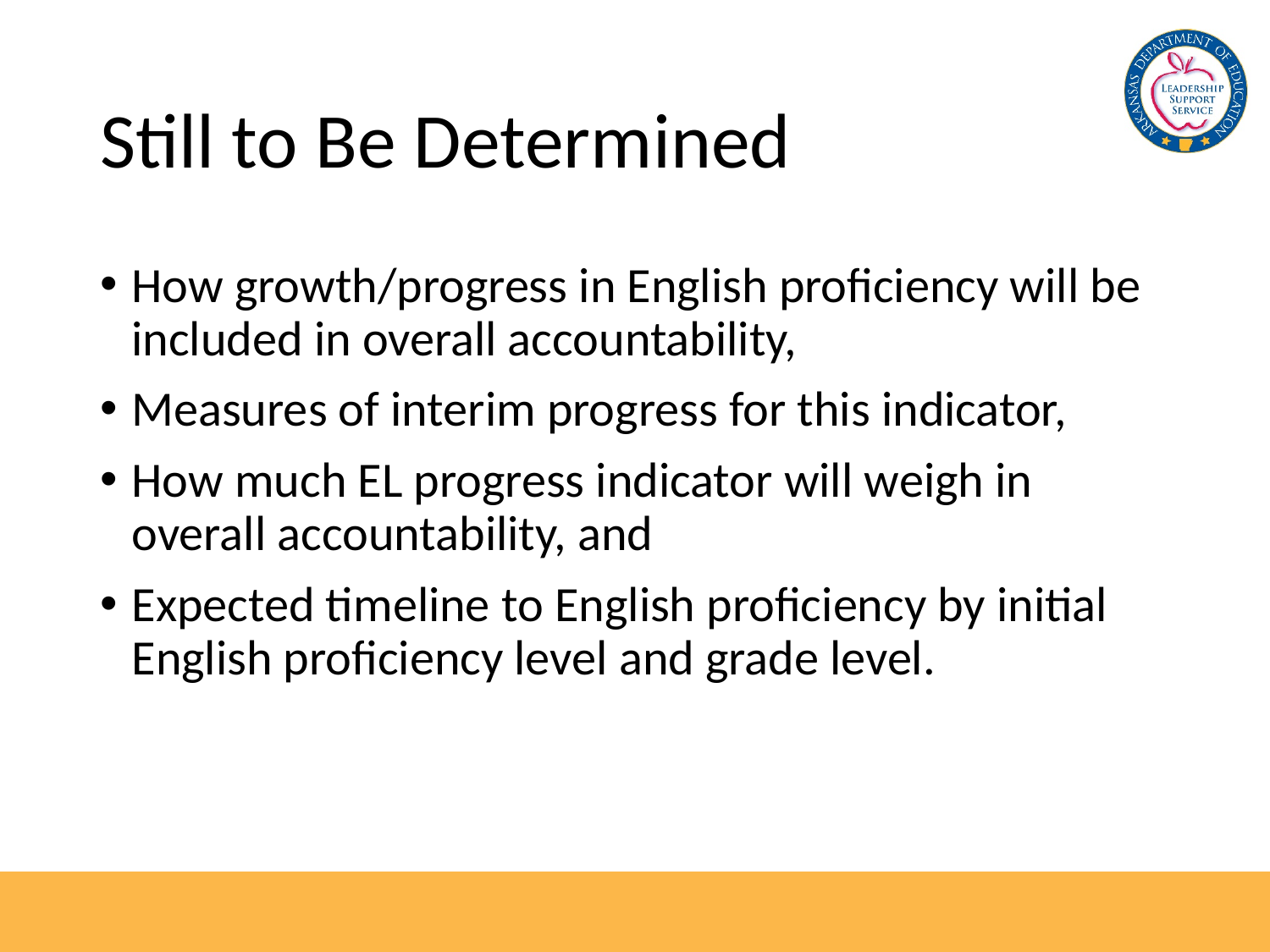

# Still to Be Determined
How growth/progress in English proficiency will be included in overall accountability,
Measures of interim progress for this indicator,
How much EL progress indicator will weigh in overall accountability, and
Expected timeline to English proficiency by initial English proficiency level and grade level.